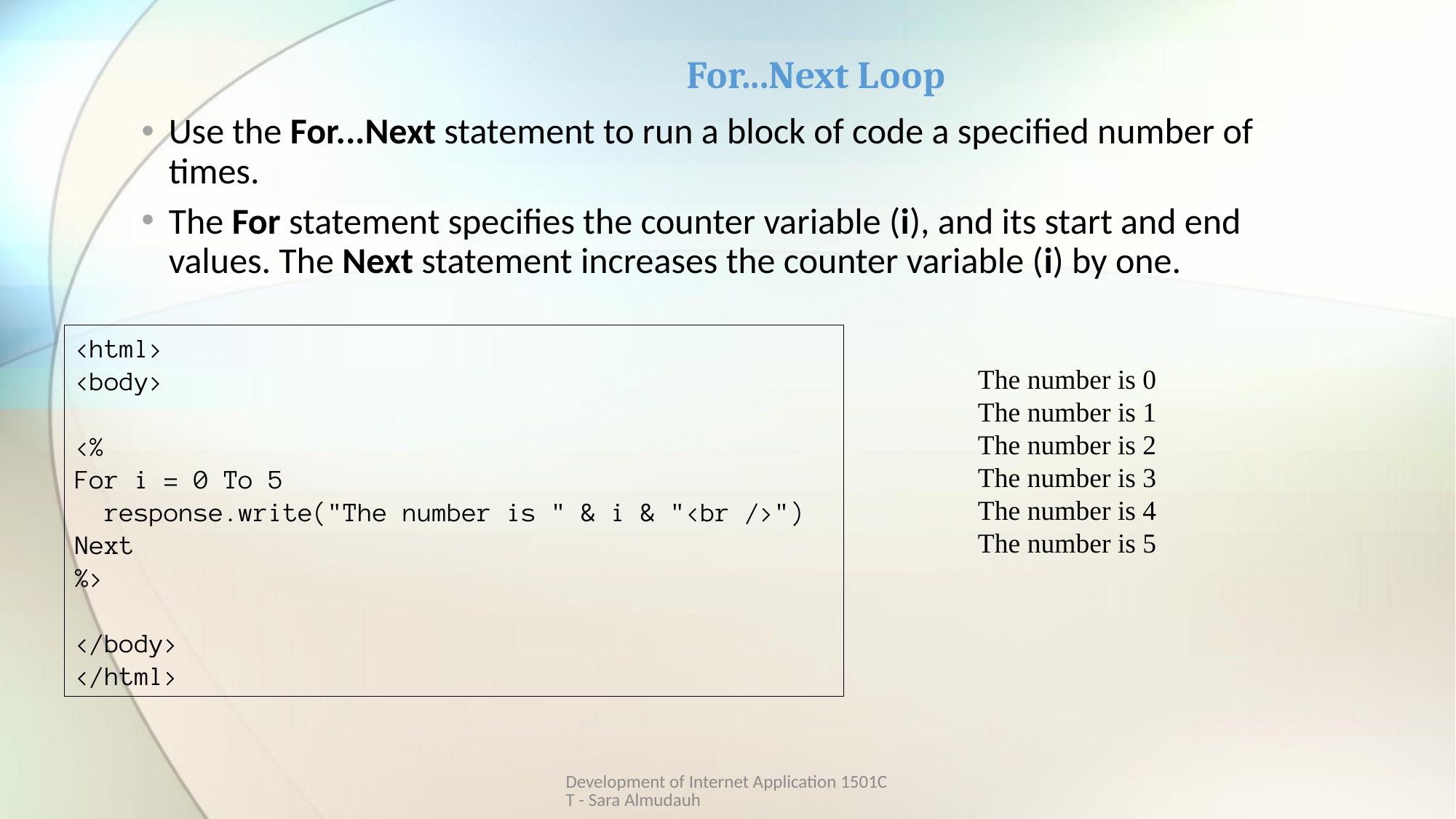

# For...Next Loop
Use the For...Next statement to run a block of code a specified number of times.
The For statement specifies the counter variable (i), and its start and end values. The Next statement increases the counter variable (i) by one.

<html>
<body>
<%
For i = 0 To 5
  response.write("The number is " & i & "<br />")
Next
%>
</body>
</html>
The number is 0
The number is 1
The number is 2
The number is 3
The number is 4
The number is 5
Development of Internet Application 1501CT - Sara Almudauh